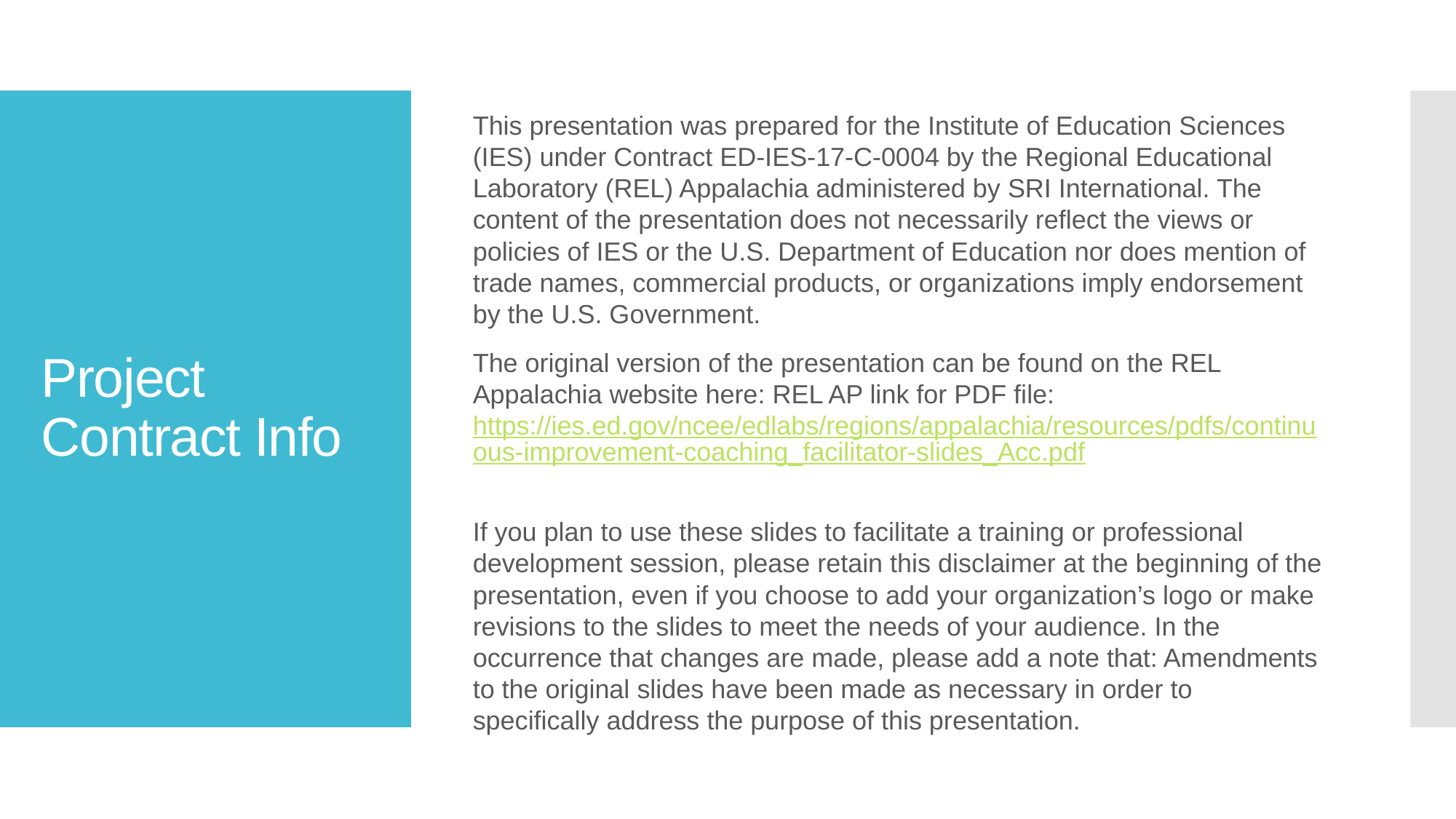

This presentation was prepared for the Institute of Education Sciences (IES) under Contract ED-IES-17-C-0004 by the Regional Educational Laboratory (REL) Appalachia administered by SRI International. The content of the presentation does not necessarily reflect the views or policies of IES or the U.S. Department of Education nor does mention of trade names, commercial products, or organizations imply endorsement by the U.S. Government.
The original version of the presentation can be found on the REL Appalachia website here: REL AP link for PDF file: https://ies.ed.gov/ncee/edlabs/regions/appalachia/resources/pdfs/continuous-improvement-coaching_facilitator-slides_Acc.pdf
If you plan to use these slides to facilitate a training or professional development session, please retain this disclaimer at the beginning of the presentation, even if you choose to add your organization’s logo or make revisions to the slides to meet the needs of your audience. In the occurrence that changes are made, please add a note that: Amendments to the original slides have been made as necessary in order to specifically address the purpose of this presentation.
# Project Contract Info